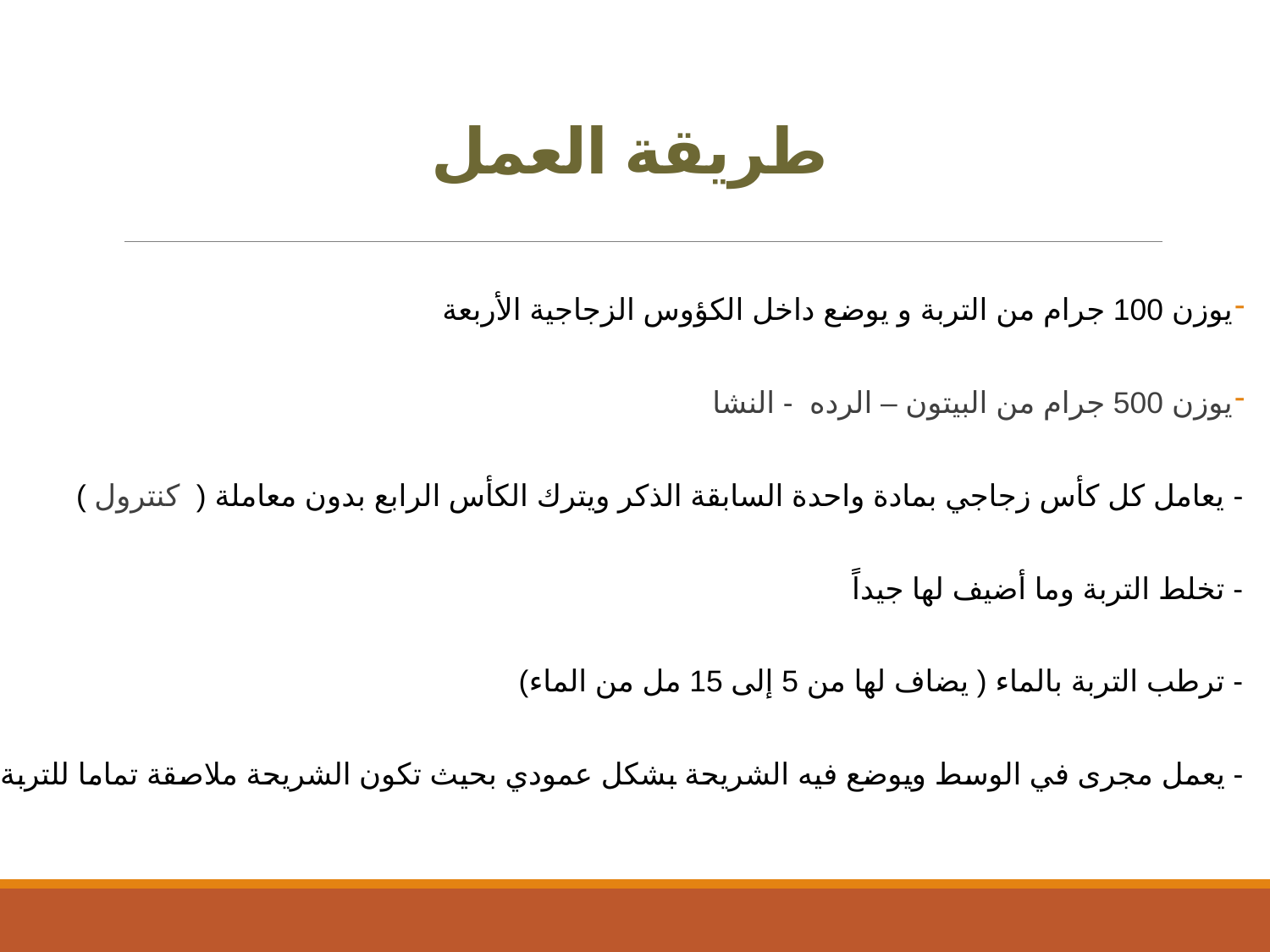

# طريقة العمل
يوزن 100 جرام من التربة و يوضع داخل الكؤوس الزجاجية الأربعة
يوزن 500 جرام من البيتون – الرده  - النشا
- يعامل كل كأس زجاجي بمادة واحدة السابقة الذكر ويترك الكأس الرابع بدون معاملة (  كنترول )
- تخلط التربة وما أضيف لها جيداً
- ترطب التربة بالماء ( يضاف لها من 5 إلى 15 مل من الماء)
- يعمل مجرى في الوسط ويوضع فيه الشريحة بشكل عمودي بحيث تكون الشريحة ملاصقة تماما للتربة